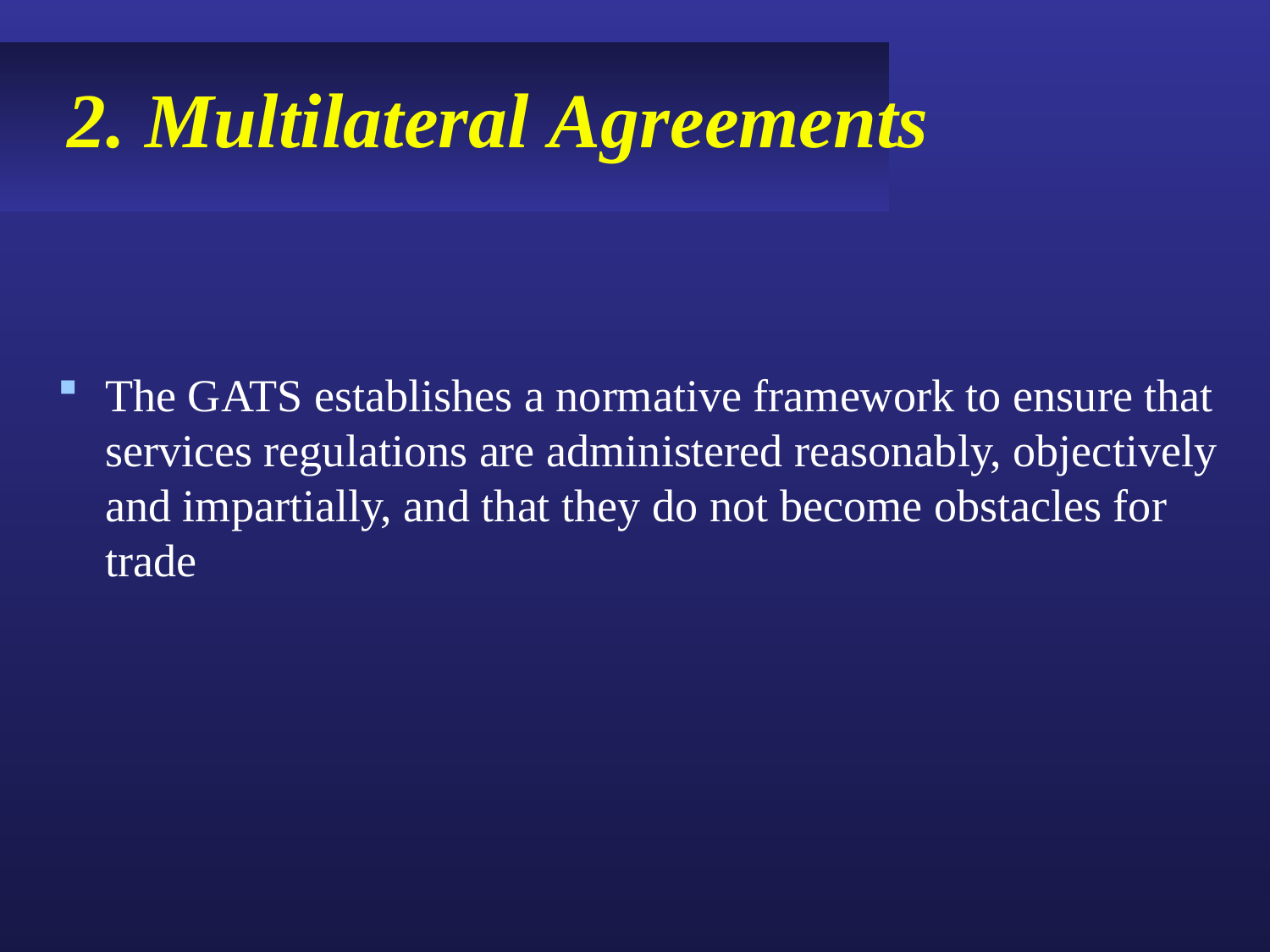

# 2. Multilateral Agreements

The GATS establishes a normative framework to ensure that services regulations are administered reasonably, objectively and impartially, and that they do not become obstacles for trade